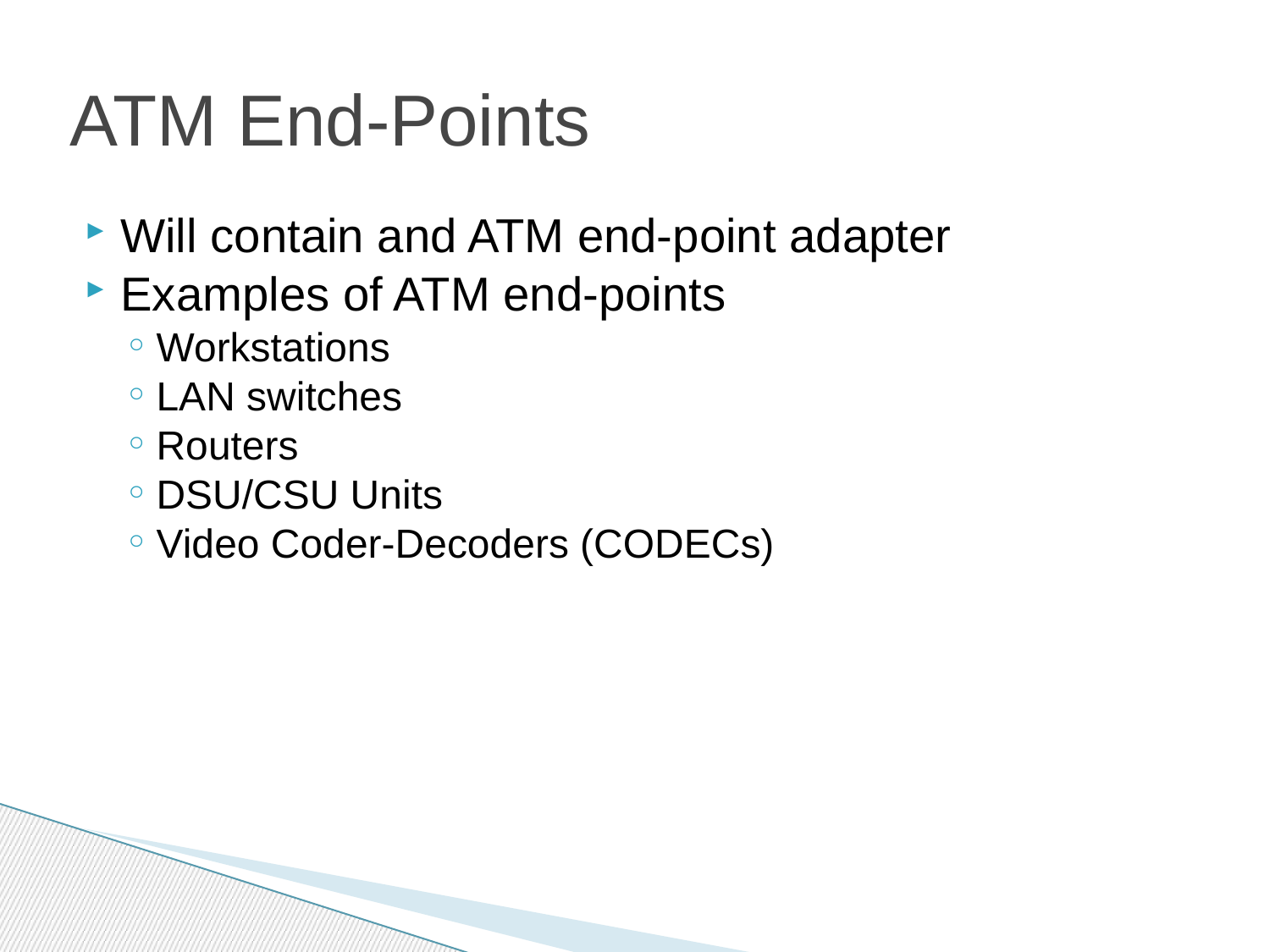

# ATM End-Points
Will contain and ATM end-point adapter
Examples of ATM end-points
Workstations
LAN switches
Routers
DSU/CSU Units
Video Coder-Decoders (CODECs)